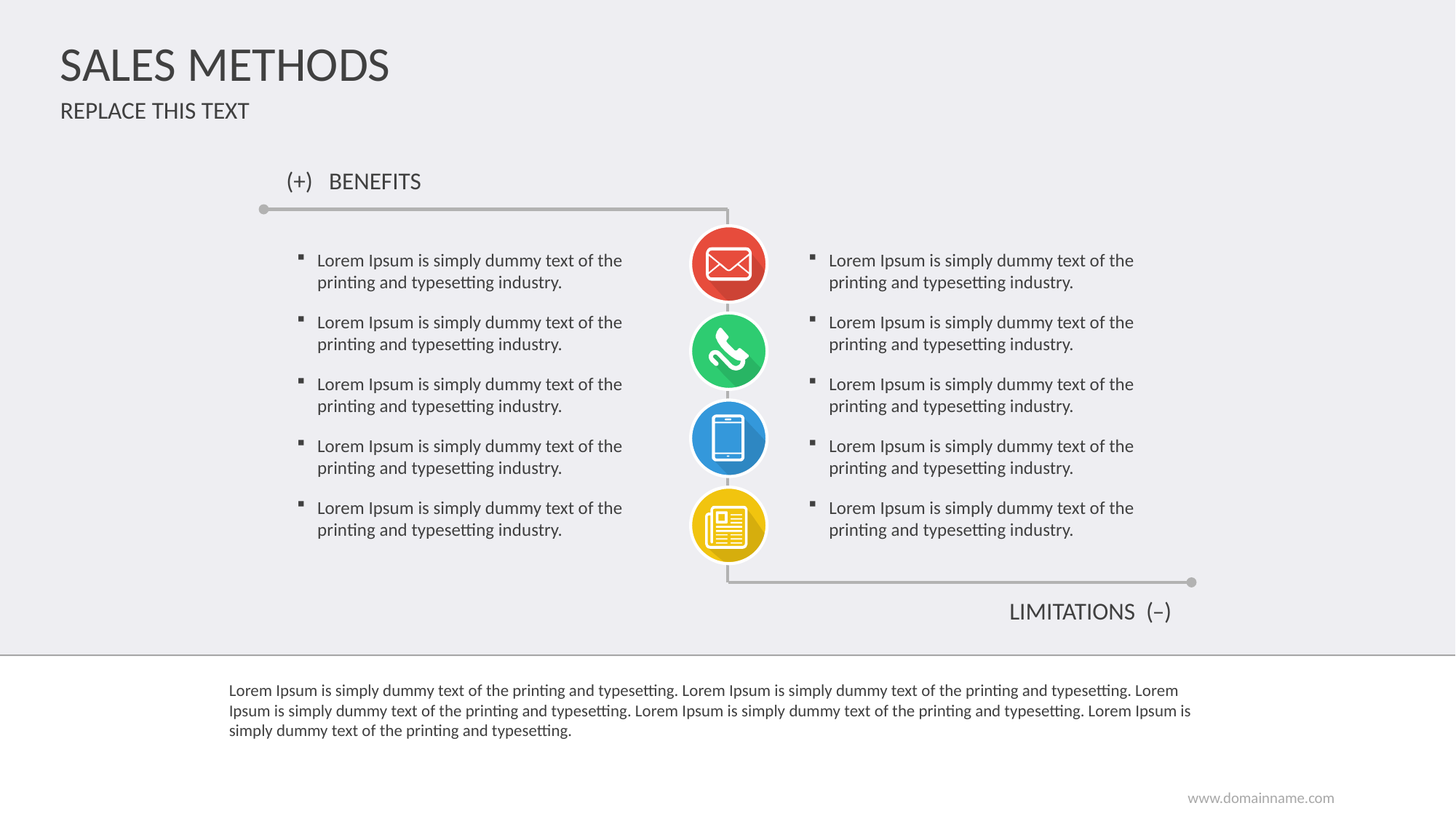

SALES METHODS
Replace This Text
(+)   BENEFITS

Lorem Ipsum is simply dummy text of the printing and typesetting industry.
Lorem Ipsum is simply dummy text of the printing and typesetting industry.
Lorem Ipsum is simply dummy text of the printing and typesetting industry.
Lorem Ipsum is simply dummy text of the printing and typesetting industry.
Lorem Ipsum is simply dummy text of the printing and typesetting industry.
Lorem Ipsum is simply dummy text of the printing and typesetting industry.
Lorem Ipsum is simply dummy text of the printing and typesetting industry.
Lorem Ipsum is simply dummy text of the printing and typesetting industry.
Lorem Ipsum is simply dummy text of the printing and typesetting industry.
Lorem Ipsum is simply dummy text of the printing and typesetting industry.

LIMITATIONS  ( ̶ )

Lorem Ipsum is simply dummy text of the printing and typesetting. Lorem Ipsum is simply dummy text of the printing and typesetting. Lorem Ipsum is simply dummy text of the printing and typesetting. Lorem Ipsum is simply dummy text of the printing and typesetting. Lorem Ipsum is simply dummy text of the printing and typesetting.
www.domainname.com
Logo Company
7